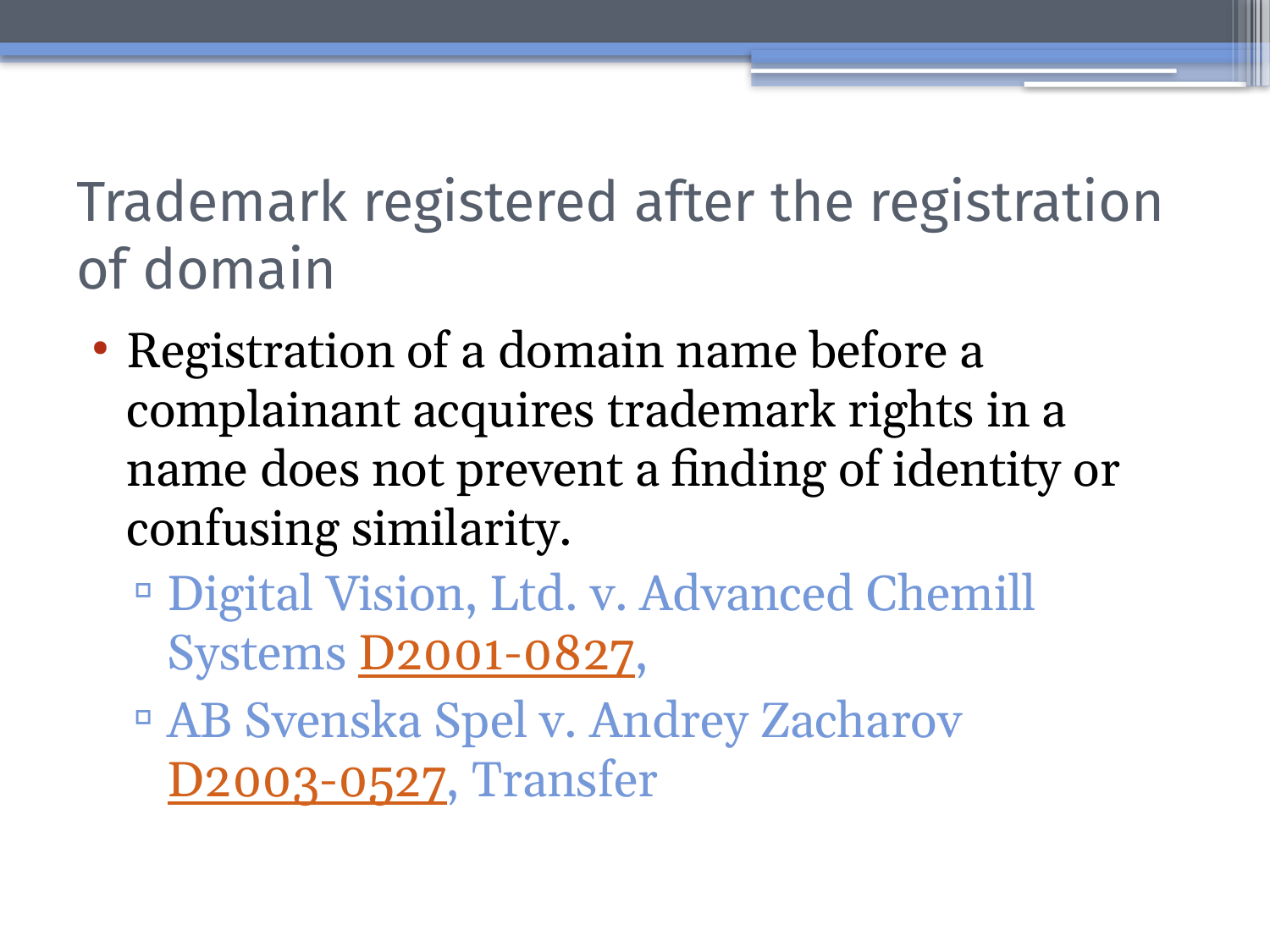

# Trademark registered after the registration of domain
Registration of a domain name before a complainant acquires trademark rights in a name does not prevent a finding of identity or confusing similarity.
Digital Vision, Ltd. v. Advanced Chemill Systems D2001-0827,
AB Svenska Spel v. Andrey Zacharov D2003-0527, Transfer